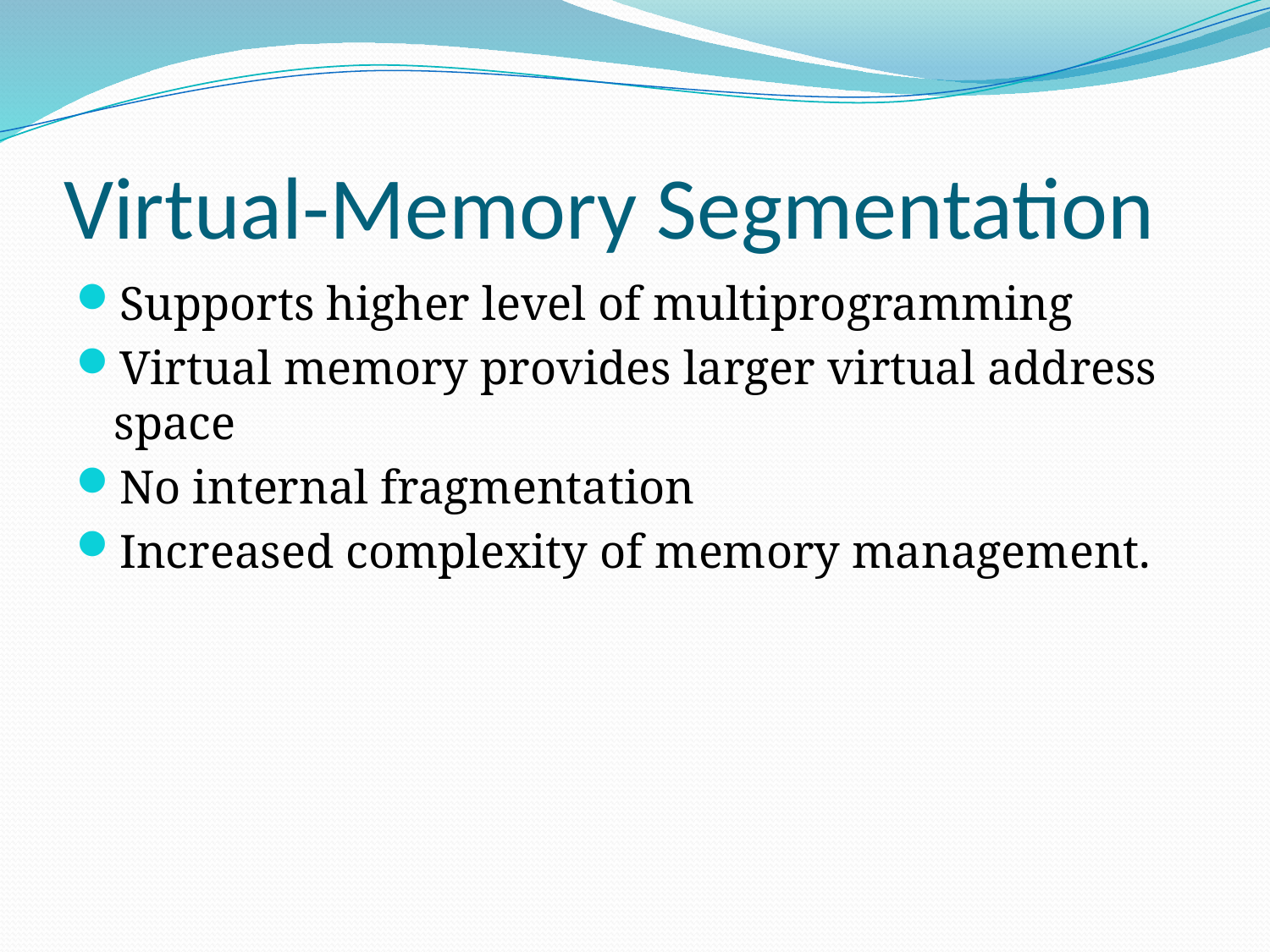

# Virtual-Memory Segmentation
Supports higher level of multiprogramming
Virtual memory provides larger virtual address space
No internal fragmentation
Increased complexity of memory management.